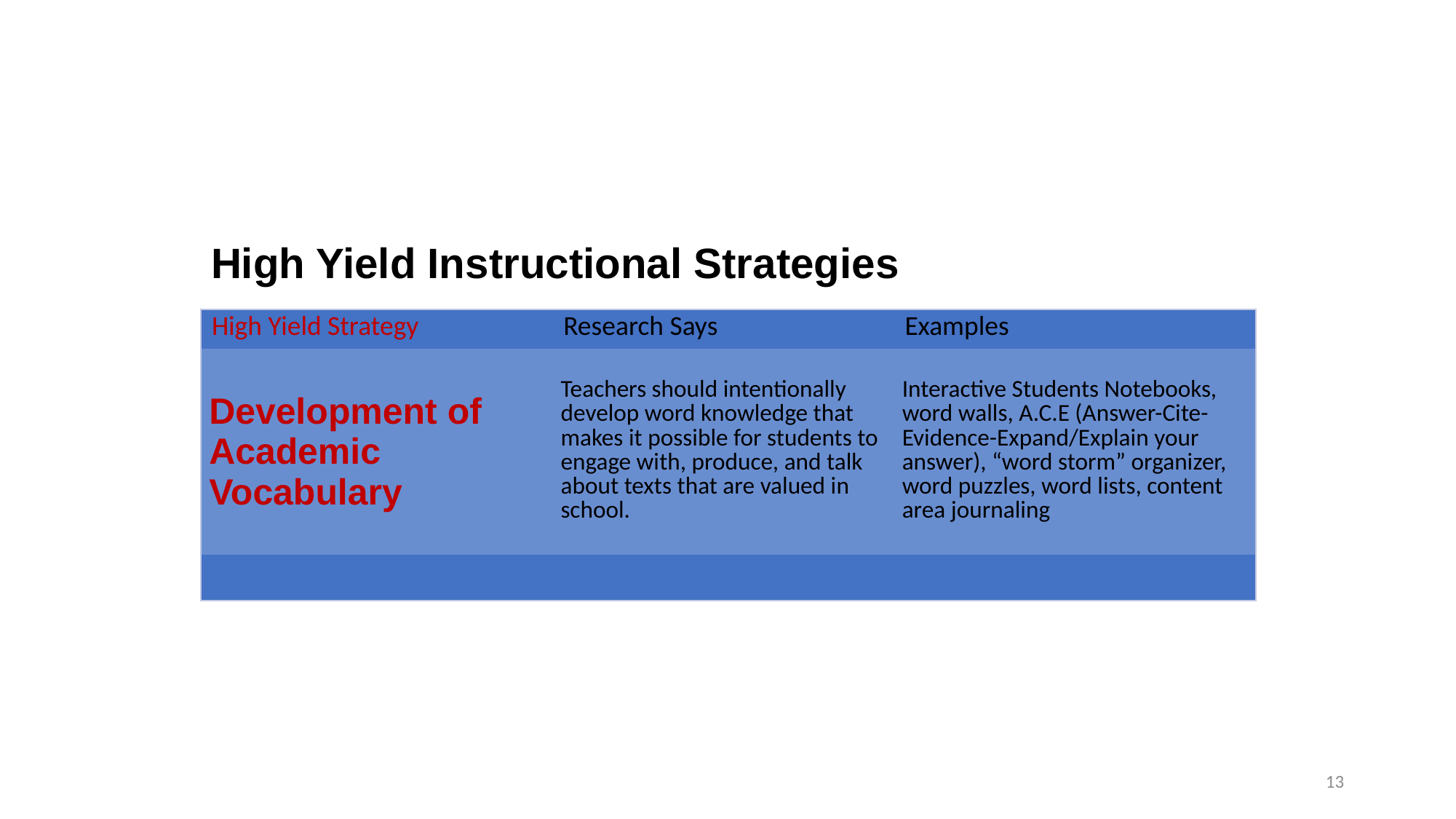

High Yield Instructional Strategies

| High Yield Strategy | Research Says | Examples |
| --- | --- | --- |
| Development of Academic Vocabulary | Teachers should intentionally develop word knowledge that makes it possible for students to engage with, produce, and talk about texts that are valued in school. | Interactive Students Notebooks, word walls, A.C.E (Answer-Cite-Evidence-Expand/Explain your answer), “word storm” organizer, word puzzles, word lists, content area journaling |
|  |  |  |
13